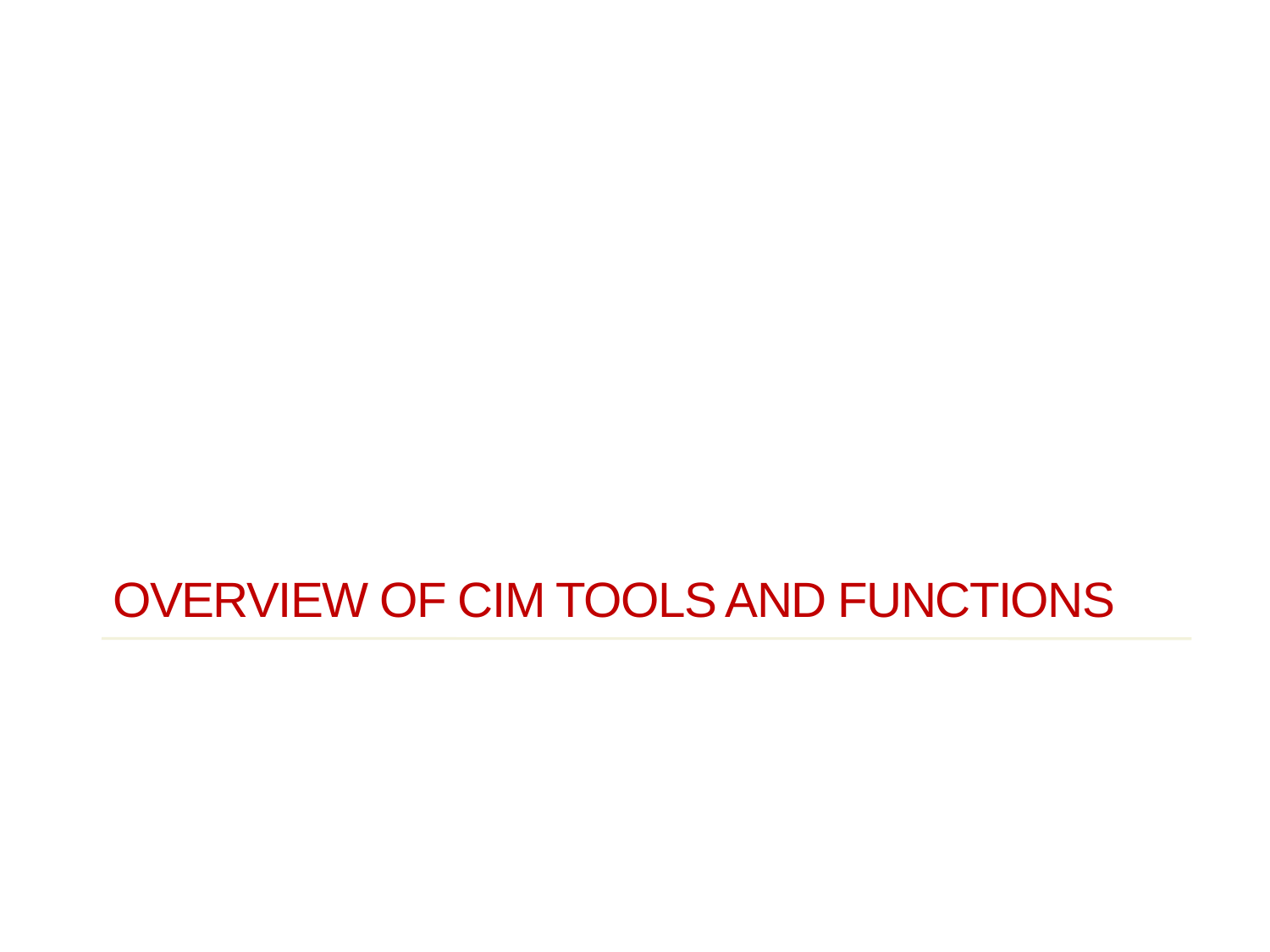

# Overview of CIM Tools and Functions